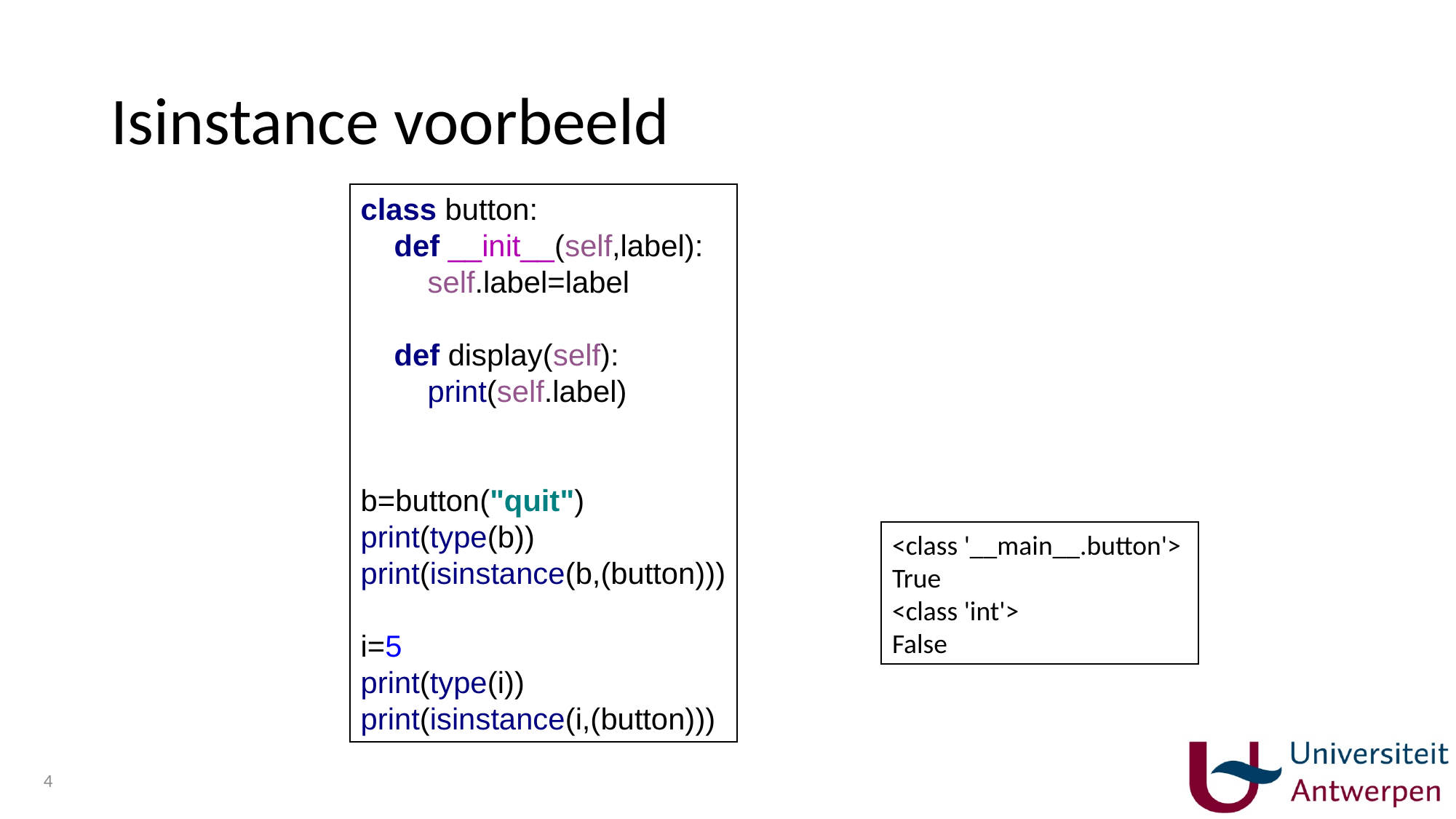

# Isinstance voorbeeld
class button:
    def __init__(self,label):
        self.label=label
    def display(self):
        print(self.label)
b=button("quit")
print(type(b))
print(isinstance(b,(button)))
i=5
print(type(i))
print(isinstance(i,(button)))
<class '__main__.button'>
True
<class 'int'>
False
4